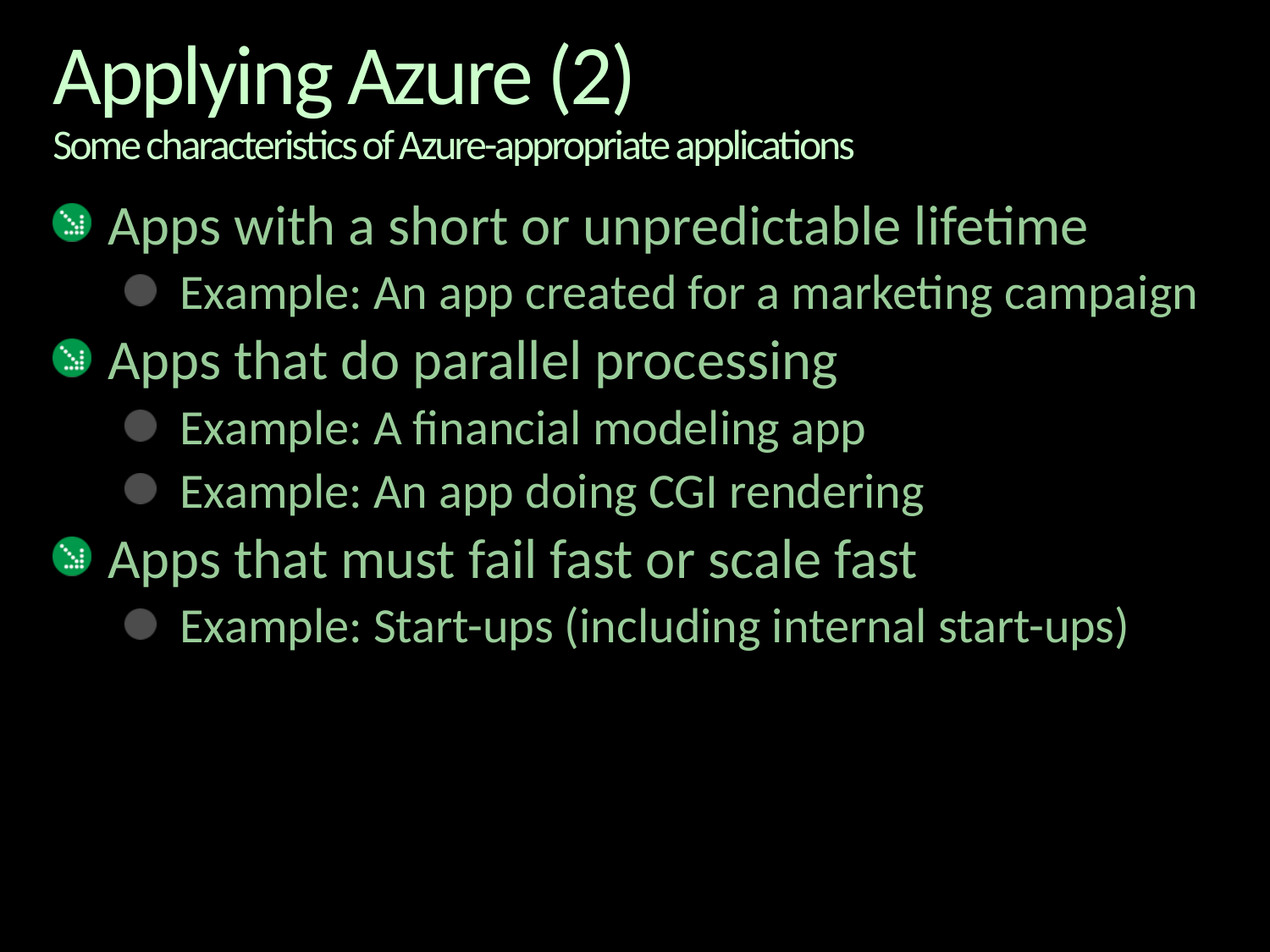

# Applying Azure (2) Some characteristics of Azure-appropriate applications
Apps with a short or unpredictable lifetime
Example: An app created for a marketing campaign
Apps that do parallel processing
Example: A financial modeling app
Example: An app doing CGI rendering
Apps that must fail fast or scale fast
Example: Start-ups (including internal start-ups)